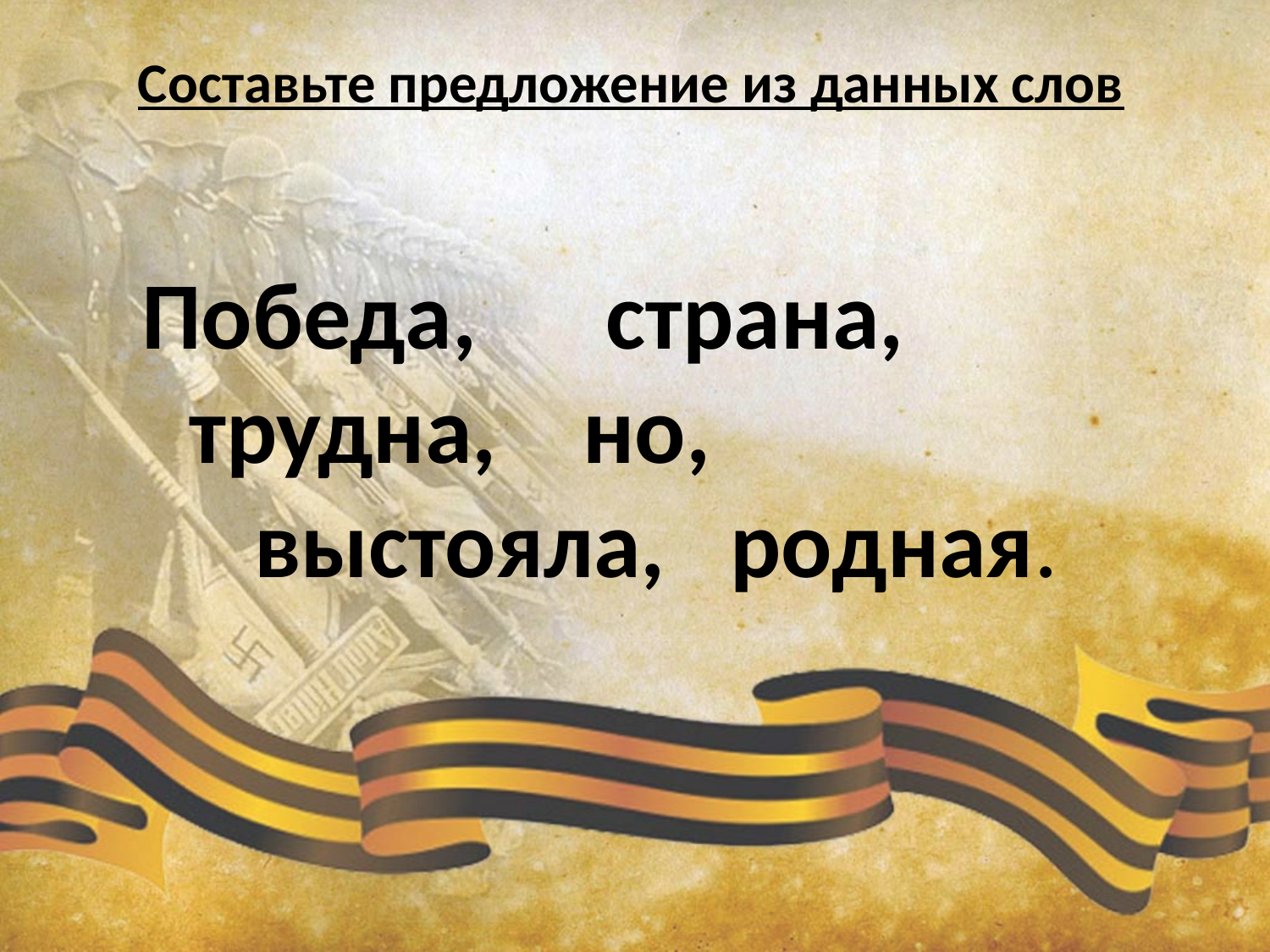

# Составьте предложение из данных слов
Победа,      страна,    трудна,    но,
   выстояла,   родная.